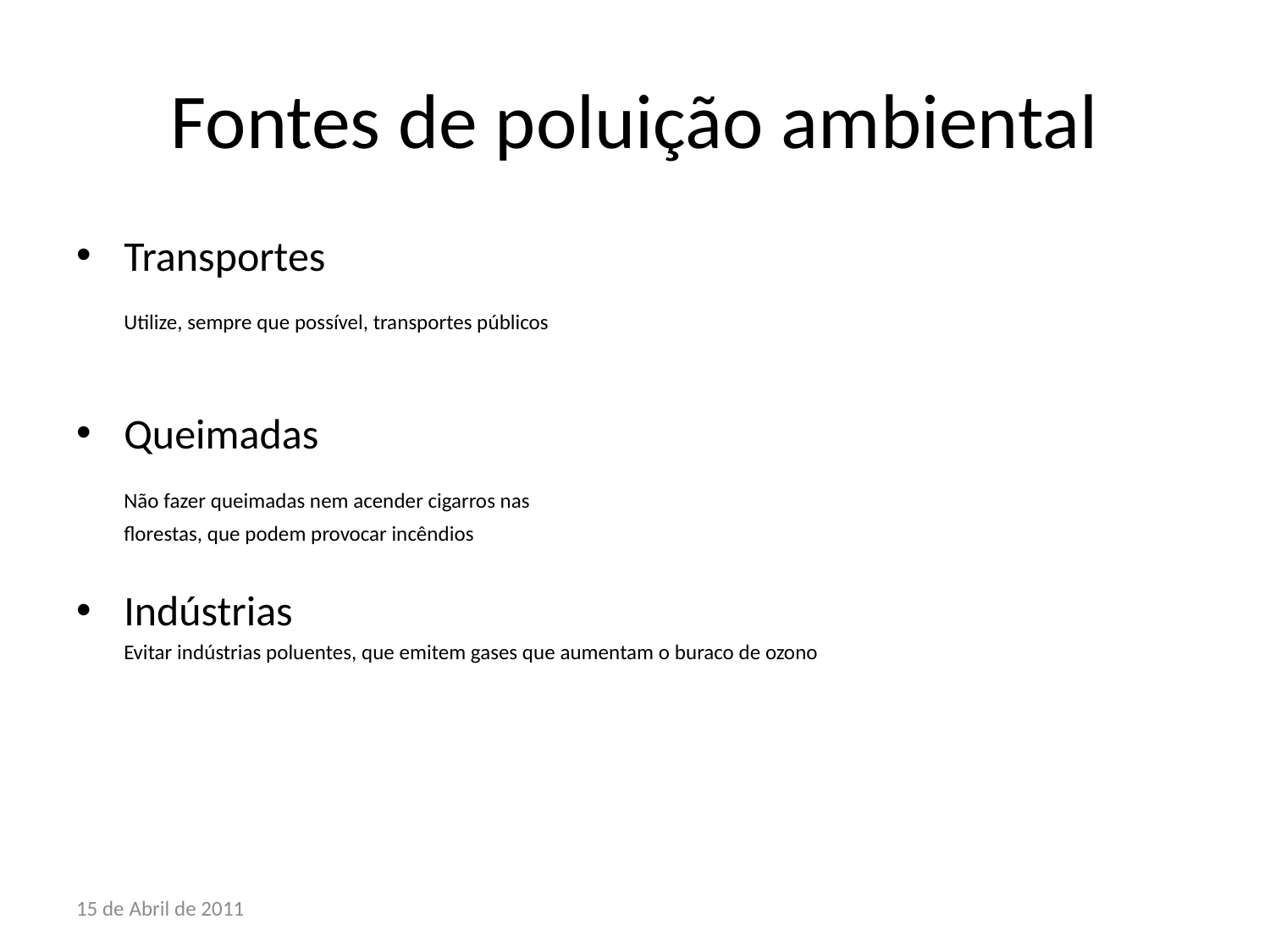

# Fontes de poluição ambiental
Transportes
	Utilize, sempre que possível, transportes públicos

Queimadas
	Não fazer queimadas nem acender cigarros nas
	florestas, que podem provocar incêndios

Indústrias
	Evitar indústrias poluentes, que emitem gases que aumentam o buraco de ozono

15 de Abril de 2011
Proteja o Ambiente
4